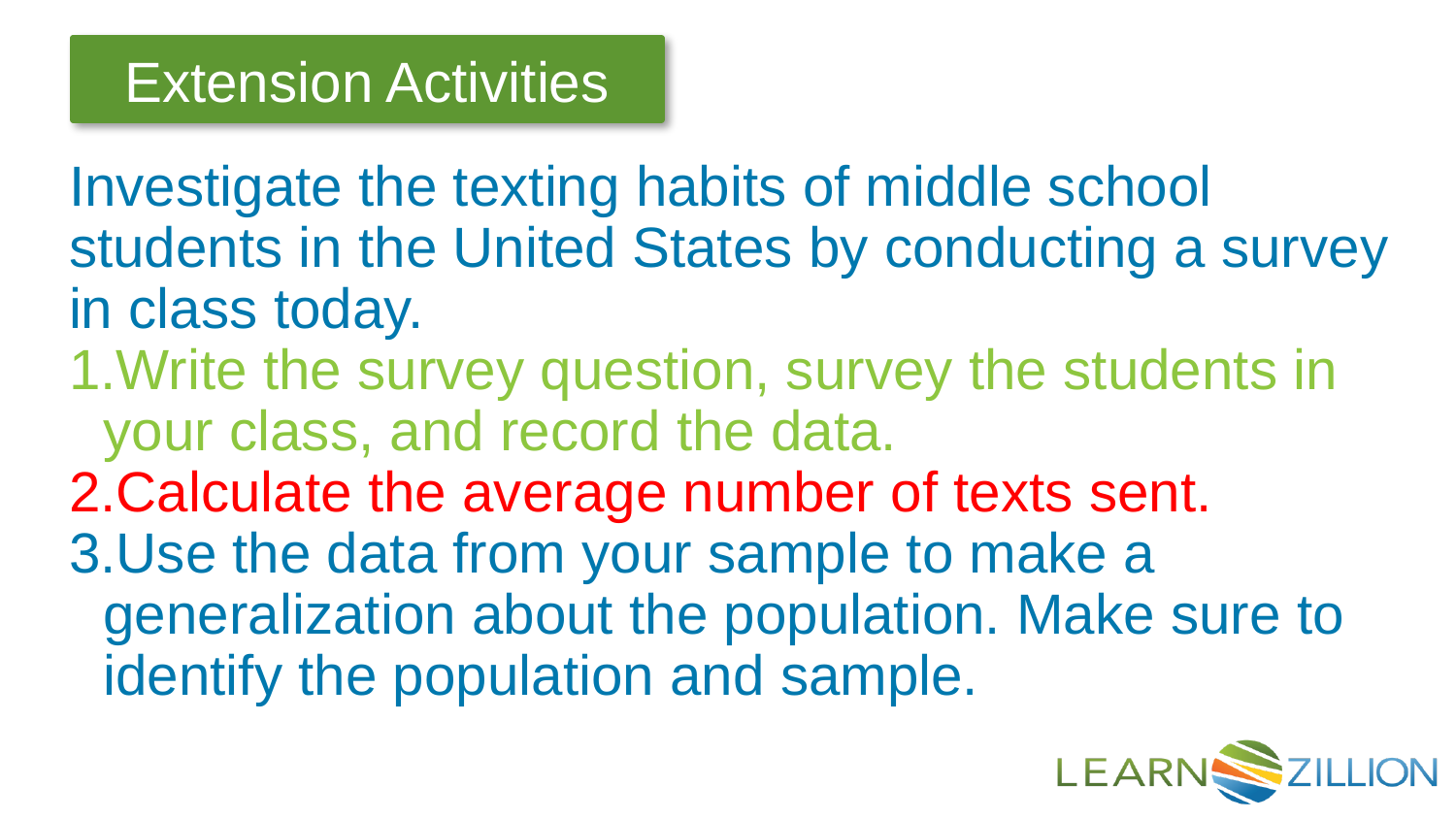

Extension Activities
Investigate the texting habits of middle school students in the United States by conducting a survey in class today.
Write the survey question, survey the students in your class, and record the data.
Calculate the average number of texts sent.
Use the data from your sample to make a generalization about the population. Make sure to identify the population and sample.